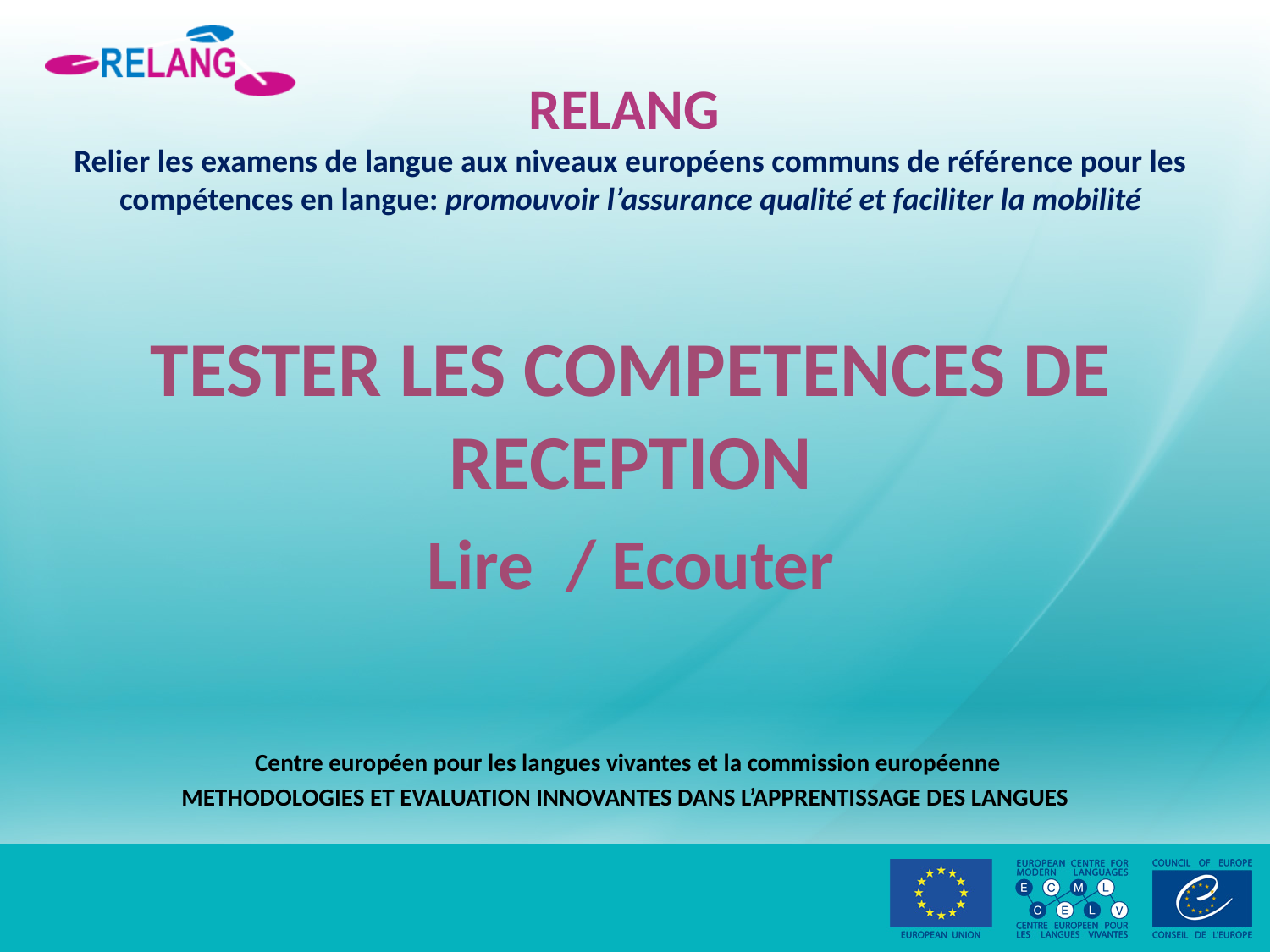

# RELANG Relier les examens de langue aux niveaux européens communs de référence pour les compétences en langue: promouvoir l’assurance qualité et faciliter la mobilité

TESTER LES COMPETENCES DE RECEPTION
Lire  / Ecouter

Centre européen pour les langues vivantes et la commission européenne
METHODOLOGIES ET EVALUATION INNOVANTES DANS L’APPRENTISSAGE DES LANGUES